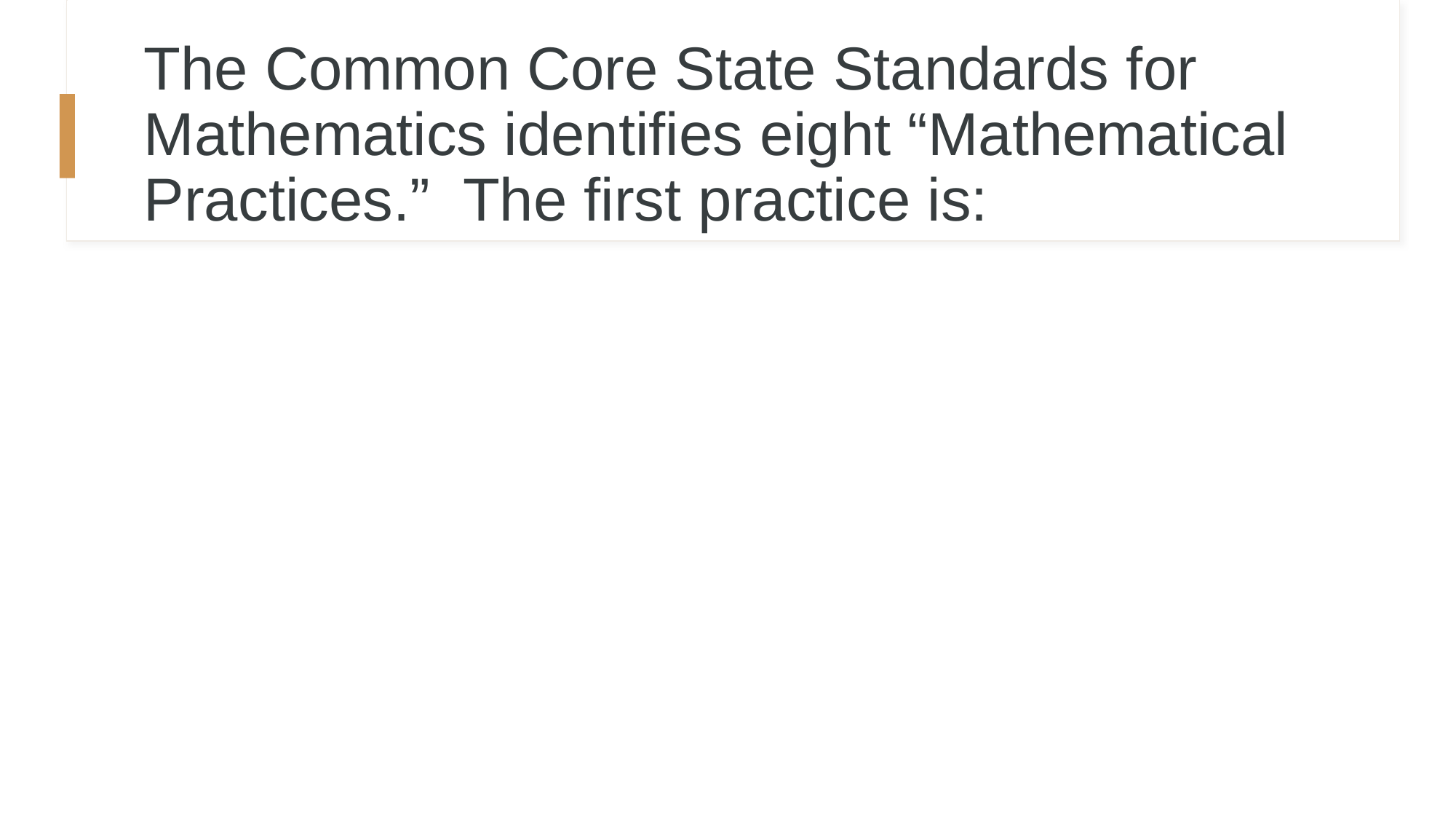

# The Common Core State Standards for Mathematics identifies eight “Mathematical Practices.”  The first practice is: